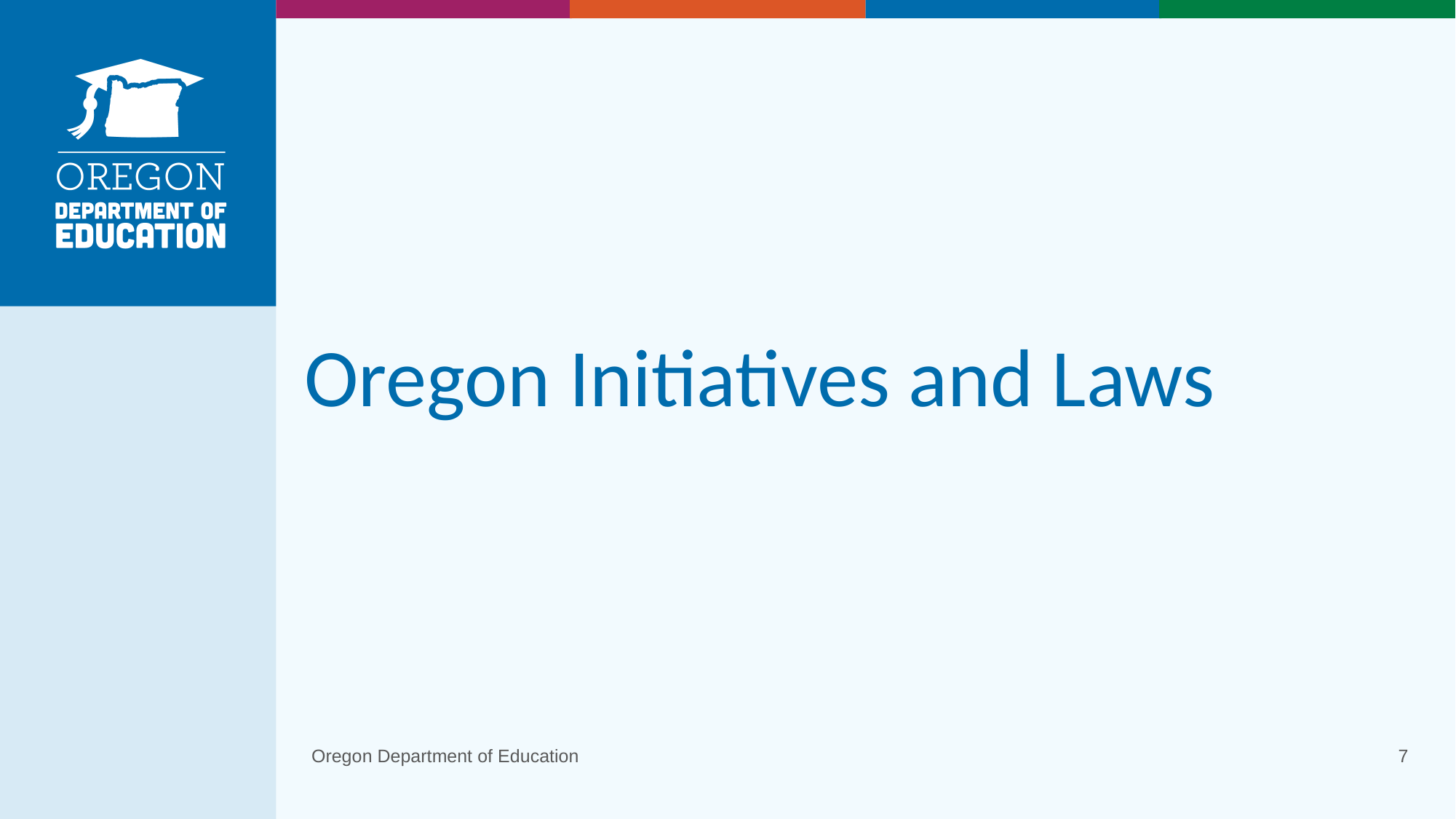

# Oregon Initiatives and Laws
Oregon Department of Education
7